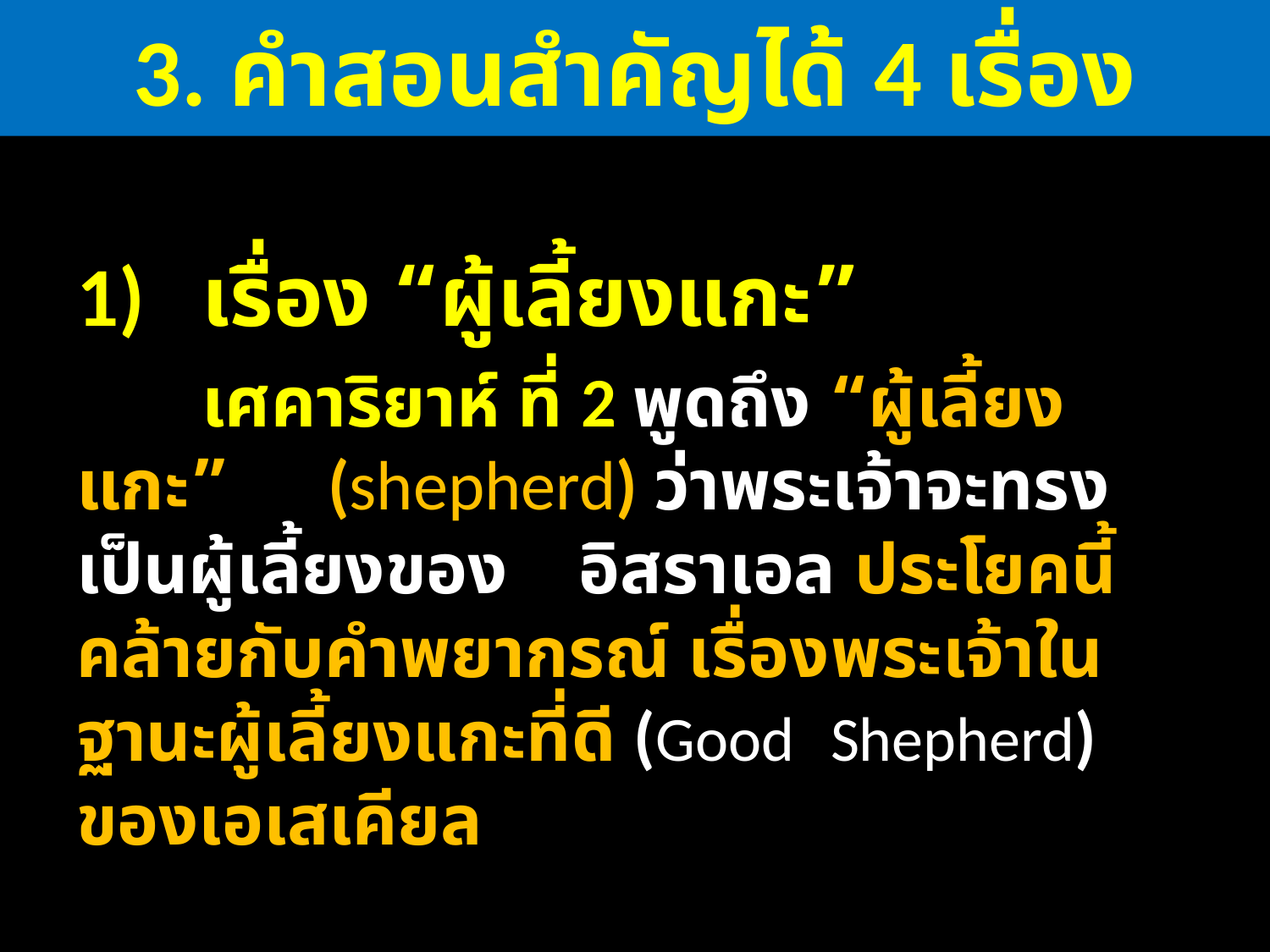

3. คำสอนสำคัญได้ 4 เรื่อง
1)	เรื่อง “ผู้เลี้ยงแกะ”
	เศคาริยาห์ ที่ 2 พูดถึง “ผู้เลี้ยงแกะ” 	(shepherd) ว่าพระเจ้าจะทรงเป็นผู้เลี้ยงของ	อิสราเอล ประโยคนี้คล้ายกับคำพยากรณ์ เรื่อง	พระเจ้าในฐานะผู้เลี้ยงแกะที่ดี (Good 	Shepherd) ของเอเสเคียล